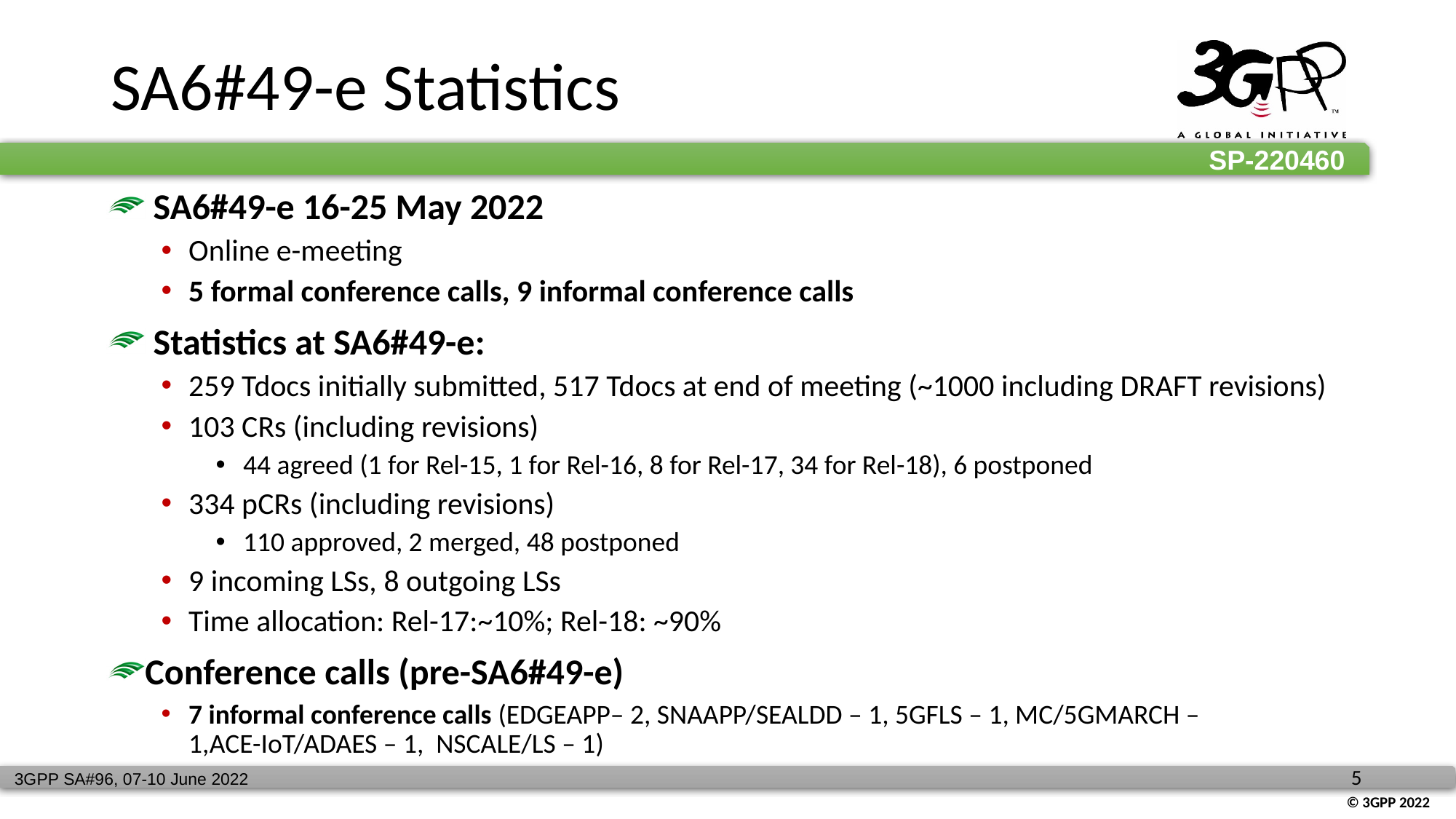

SA6#49-e Statistics
 SA6#49-e 16-25 May 2022
Online e-meeting
5 formal conference calls, 9 informal conference calls
 Statistics at SA6#49-e:
259 Tdocs initially submitted, 517 Tdocs at end of meeting (~1000 including DRAFT revisions)
103 CRs (including revisions)
44 agreed (1 for Rel-15, 1 for Rel-16, 8 for Rel-17, 34 for Rel-18), 6 postponed
334 pCRs (including revisions)
110 approved, 2 merged, 48 postponed
9 incoming LSs, 8 outgoing LSs
Time allocation: Rel-17:~10%; Rel-18: ~90%
Conference calls (pre-SA6#49-e)
7 informal conference calls (EDGEAPP– 2, SNAAPP/SEALDD – 1, 5GFLS – 1, MC/5GMARCH – 1,ACE-IoT/ADAES – 1,  NSCALE/LS – 1)